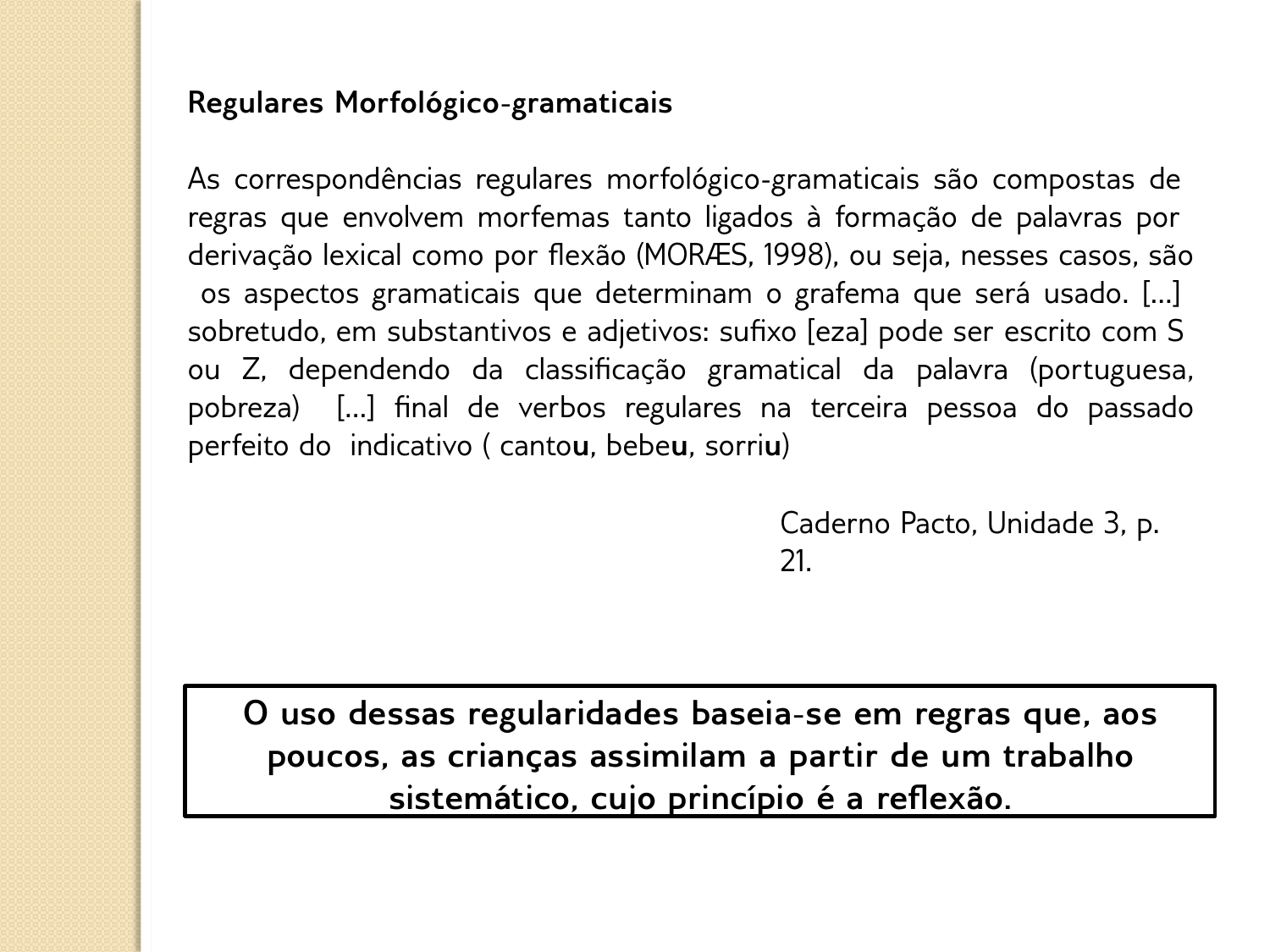

# Regulares Morfológico-gramaticais
As correspondências regulares morfológico-gramaticais são compostas de  regras que envolvem morfemas tanto ligados à formação de palavras por  derivação lexical como por flexão (MORAES, 1998), ou seja, nesses casos, são  os aspectos gramaticais que determinam o grafema que será usado. [...]  sobretudo, em substantivos e adjetivos: sufixo [eza] pode ser escrito com S  ou Z, dependendo da classificação gramatical da palavra (portuguesa, pobreza)  [...] final de verbos regulares na terceira pessoa do passado perfeito do  indicativo ( cantou, bebeu, sorriu)

Caderno Pacto, Unidade 3, p. 21.

O uso dessas regularidades baseia-se em regras que, aos  poucos, as crianças assimilam a partir de um trabalho  sistemático, cujo princípio é a reflexão.